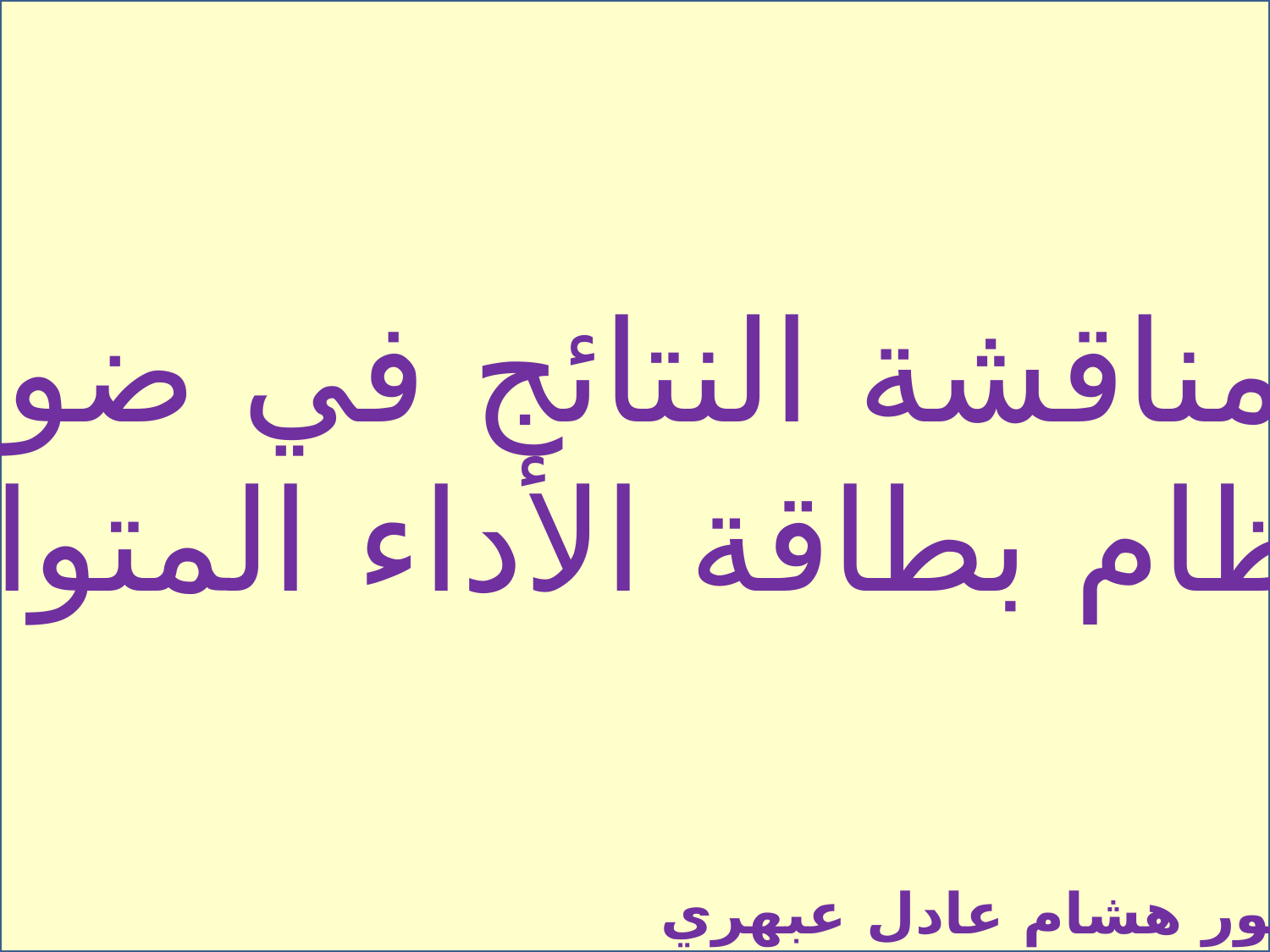

مناقشة النتائج في ضوء
 نظام بطاقة الأداء المتوازن
الدكتور هشام عادل عبهري